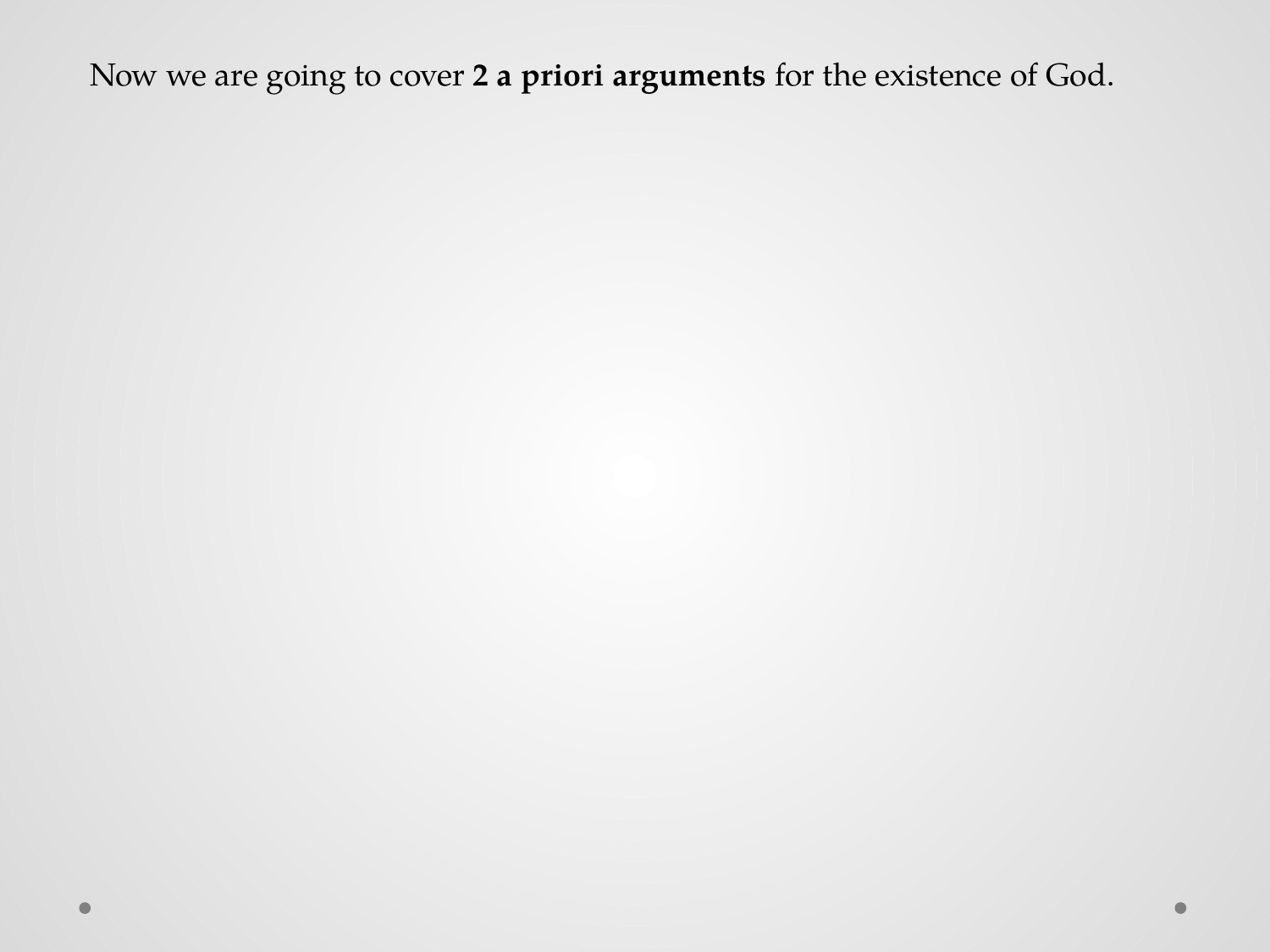

Now we are going to cover 2 a priori arguments for the existence of God.